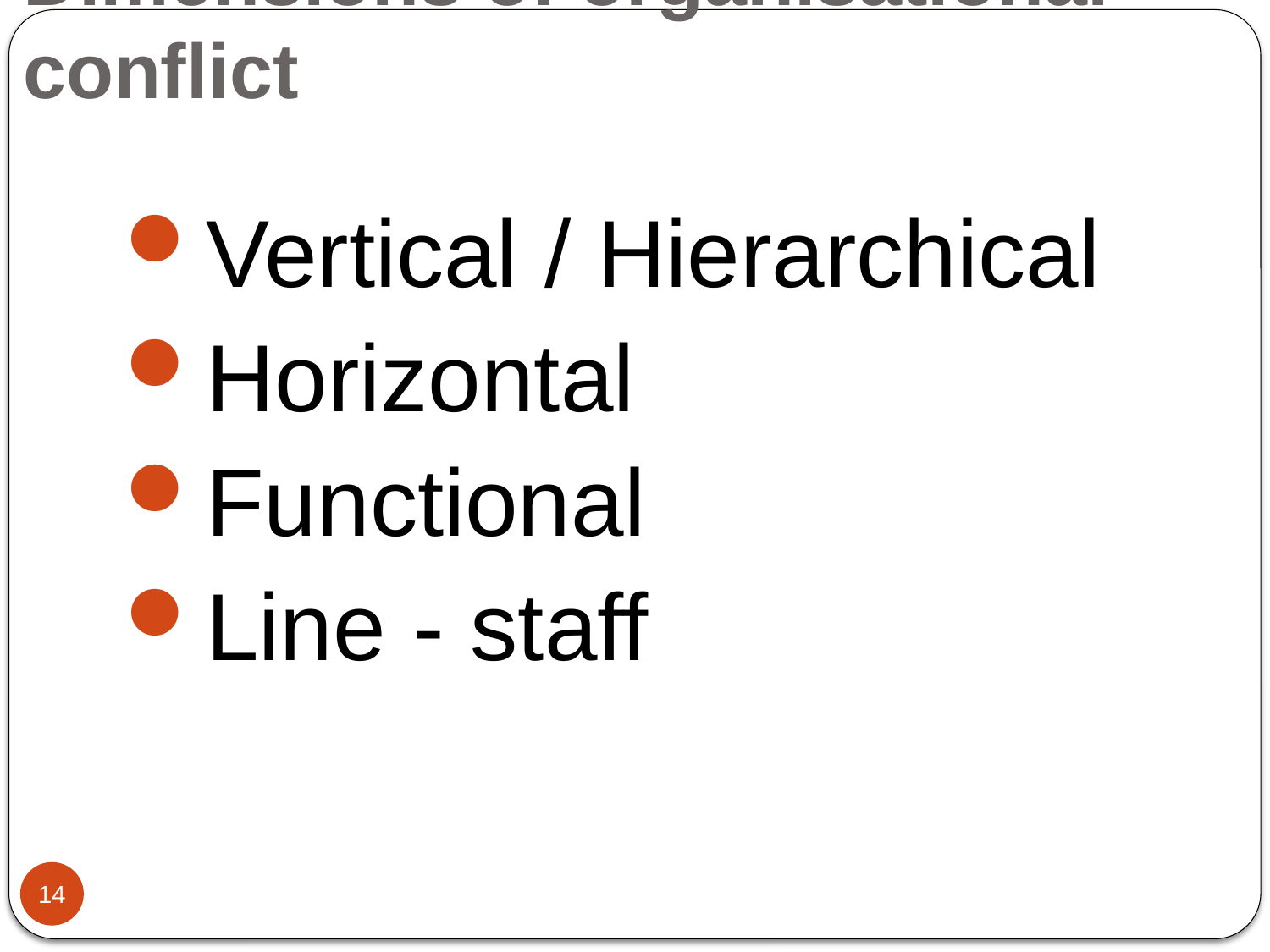

# Dimensions of organisational conflict
Vertical / Hierarchical
Horizontal
Functional
Line - staff

14